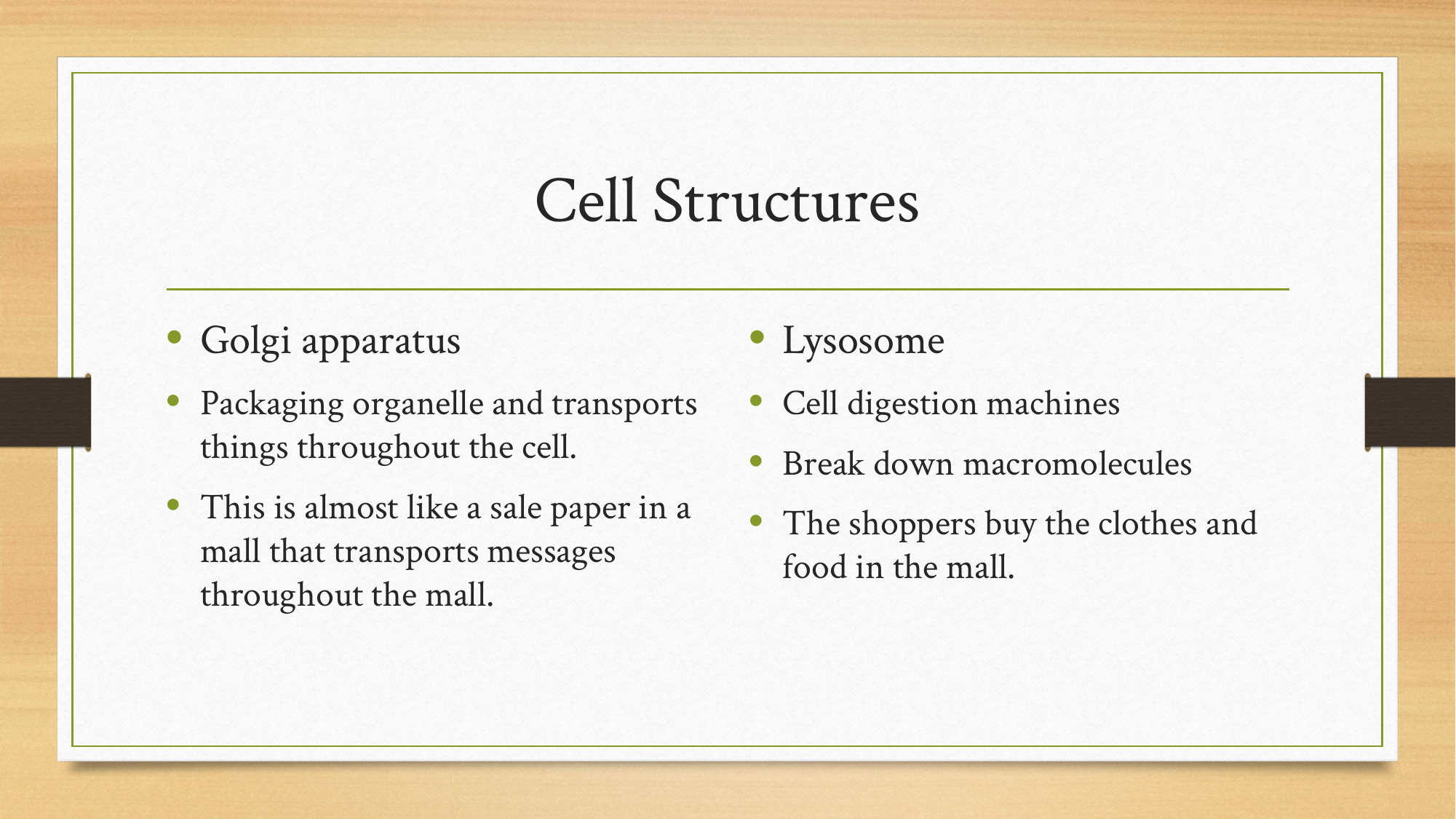

# Cell Structures
Golgi apparatus
Packaging organelle and transports things throughout the cell.
This is almost like a sale paper in a mall that transports messages throughout the mall.

Lysosome
Cell digestion machines
Break down macromolecules
The shoppers buy the clothes and food in the mall.